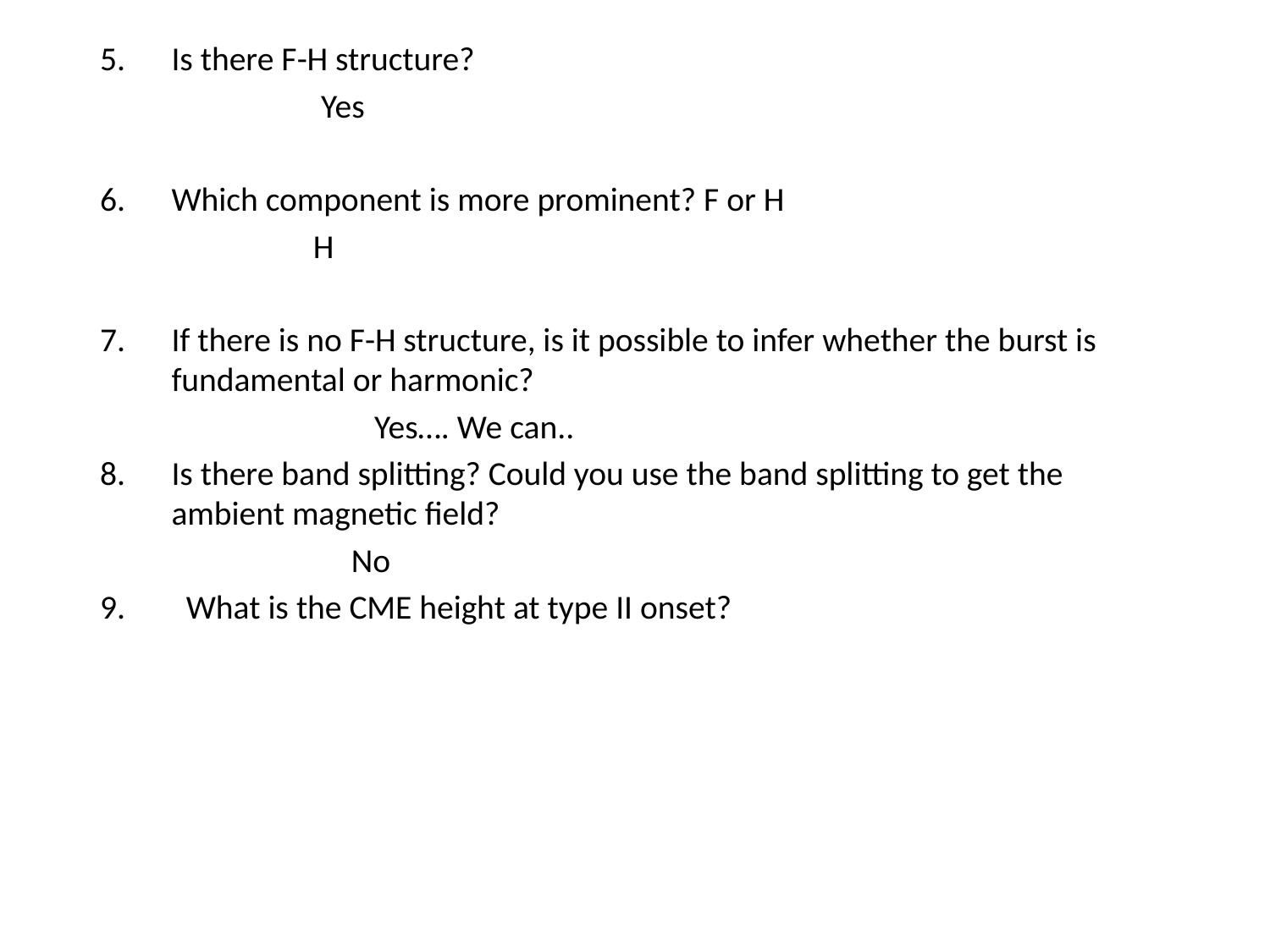

Is there F-H structure?
                             Yes

Which component is more prominent? F or H
                            H

If there is no F-H structure, is it possible to infer whether the burst is fundamental or harmonic?
                                    Yes…. We can..
Is there band splitting? Could you use the band splitting to get the ambient magnetic field?
                                 No
9.        What is the CME height at type II onset?